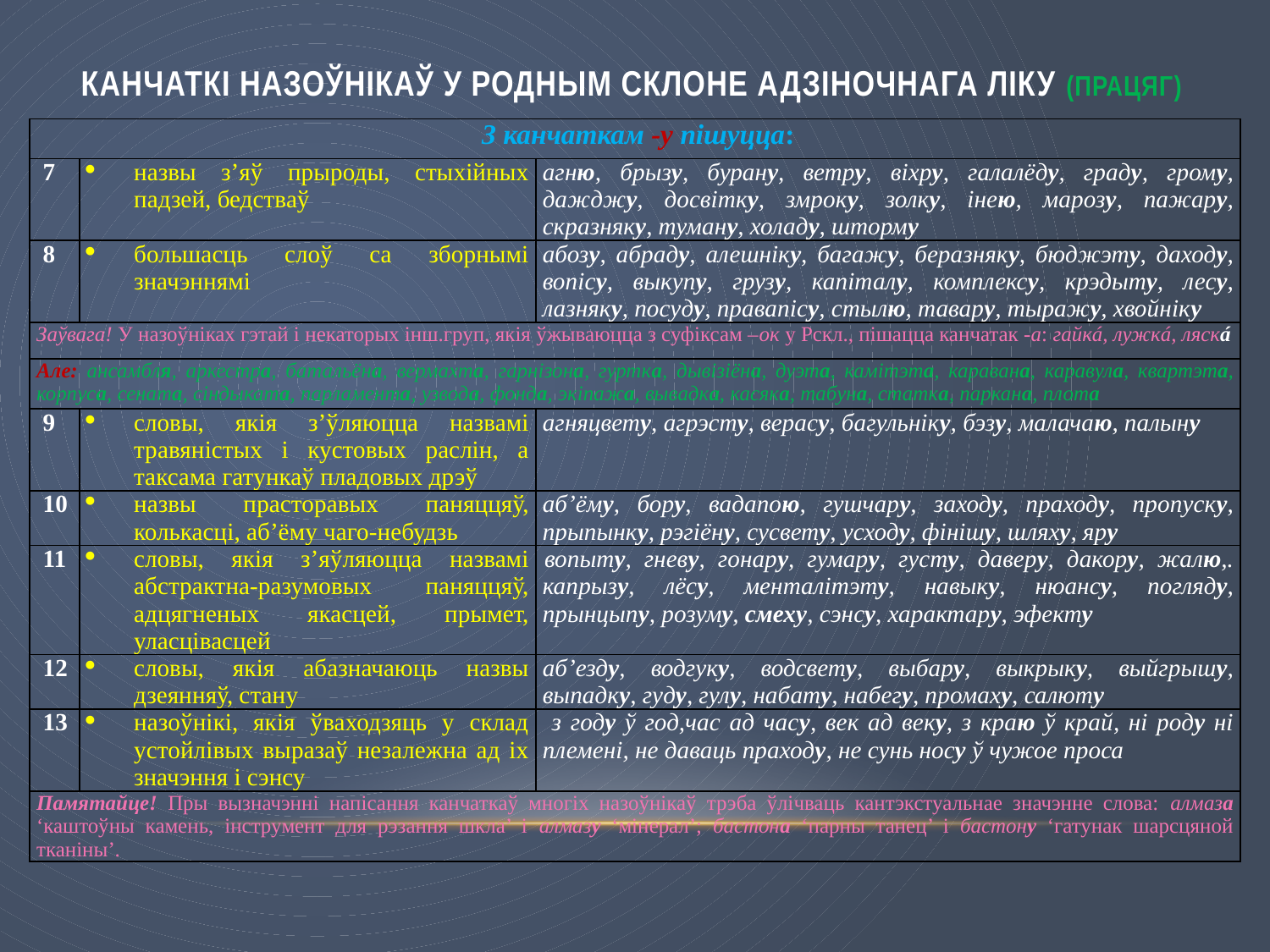

# КАНЧАТКІ НАЗОЎНІКАЎ У РОДНЫМ СКЛОНЕ АДЗІНОЧНАГА ЛІКУ (працяг)
| З канчаткам -у пішуцца: |  |  |
| --- | --- | --- |
| 7 | назвы з’яў прыроды, стыхійных падзей, бедстваў | агню, брызу, бурану, ветру, віхру, галалёду, граду, грому, дажджу, досвітку, змроку, золку, інею, марозу, пажару, скразняку, туману, холаду, шторму |
| 8 | большасць слоў са зборнымі значэннямі | абозу, абраду, алешніку, багажу, беразняку, бюджэту, даходу, вопісу, выкупу, грузу, капіталу, комплексу, крэдыту, лесу, лазняку, посуду, правапісу, стылю, тавару, тыражу, хвойніку |
| Заўвага! У назоўніках гэтай і некаторых інш.груп, якія ўжываюцца з суфіксам –ок у Рскл., пішацца канчатак -а: гайкá, лужкá, ляскá |  |  |
| Але: ансамбля, аркестра, батальёна, вермахта, гарнізона, гуртка, дывізіёна, дуэта, камітэта, каравана, каравула, квартэта, корпуса, сената, сіндыката, парламента, узвода, фонда, экіпажа, вывадка, касяка, табуна, статка, паркана, плота |  |  |
| 9 | словы, якія з’ўляюцца назвамі травяністых і кустовых раслін, а таксама гатункаў пладовых дрэў | агняцвету, агрэсту, верасу, багульніку, бэзу, малачаю, палыну |
| 10 | назвы прасторавых паняццяў, колькасці, аб’ёму чаго-небудзь | аб’ёму, бору, вадапою, гушчару, заходу, праходу, пропуску, прыпынку, рэгіёну, сусвету, усходу, фінішу, шляху, яру |
| 11 | словы, якія з’яўляюцца назвамі абстрактна-разумовых паняццяў, адцягненых якасцей, прымет, уласцівасцей | вопыту, гневу, гонару, гумару, густу, даверу, дакору, жалю,. капрызу, лёсу, менталітэту, навыку, нюансу, погляду, прынцыпу, розуму, смеху, сэнсу, характару, эфекту |
| 12 | словы, якія абазначаюць назвы дзеянняў, стану | аб’езду, водгуку, водсвету, выбару, выкрыку, выйгрышу, выпадку, гуду, гулу, набату, набегу, промаху, салюту |
| 13 | назоўнікі, якія ўваходзяць у склад устойлівых выразаў незалежна ад іх значэння і сэнсу | з году ў год,час ад часу, век ад веку, з краю ў край, ні роду ні племені, не даваць праходу, не сунь носу ў чужое проса |
| Памятайце! Пры вызначэнні напісання канчаткаў многіх назоўнікаў трэба ўлічваць кантэкстуальнае значэнне слова: алмаза ‘каштоўны камень, інструмент для рэзання шкла’ і алмазу ‘мінерал’; бастона ‘парны танец’ і бастону ‘гатунак шарсцяной тканіны’. |  |  |